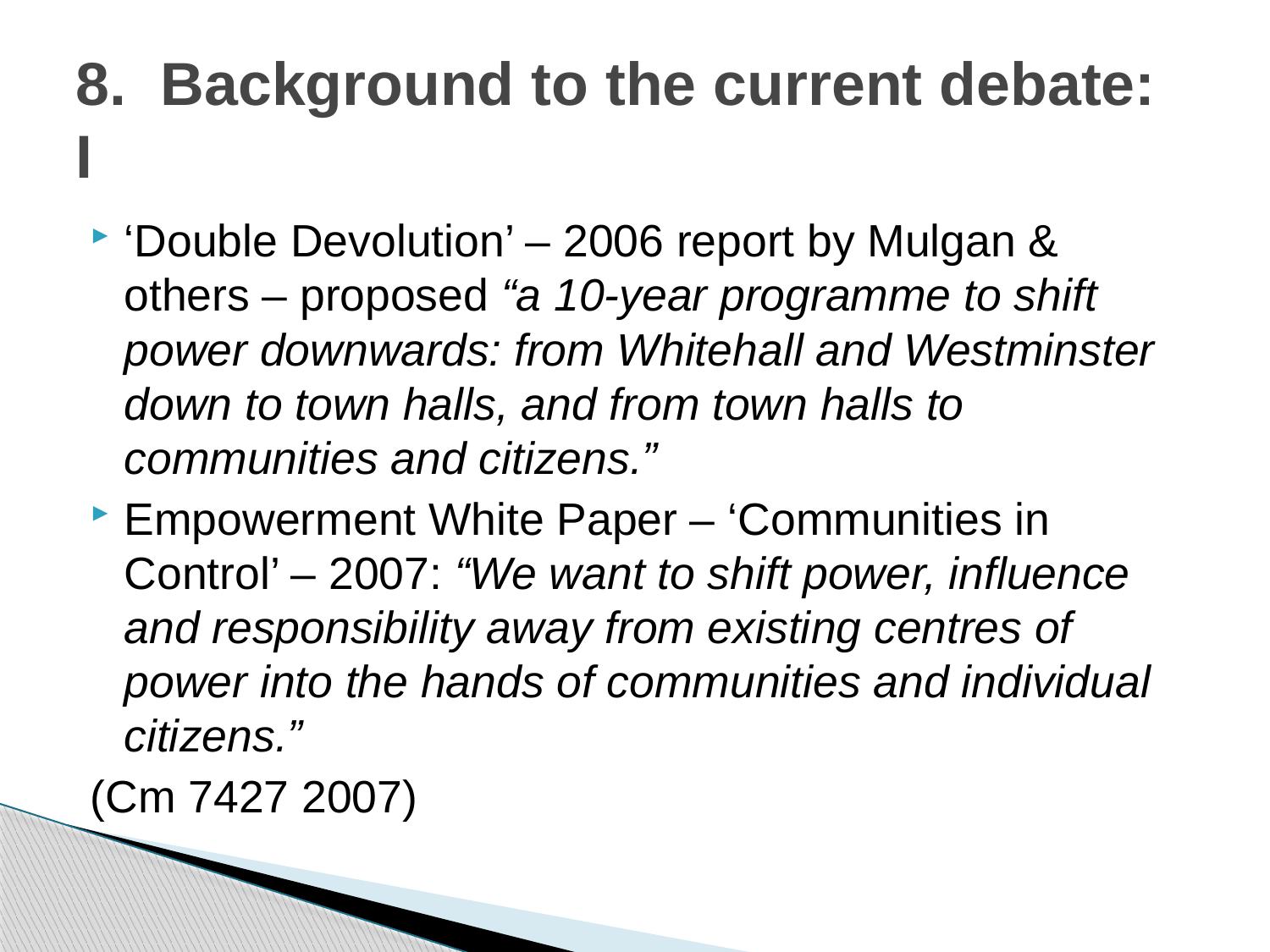

# 8.  Background to the current debate:  I
‘Double Devolution’ – 2006 report by Mulgan & others – proposed “a 10-year programme to shift power downwards: from Whitehall and Westminster down to town halls, and from town halls to communities and citizens.”
Empowerment White Paper – ‘Communities in Control’ – 2007: “We want to shift power, influence and responsibility away from existing centres of power into the hands of communities and individual citizens.”
	(Cm 7427 2007)